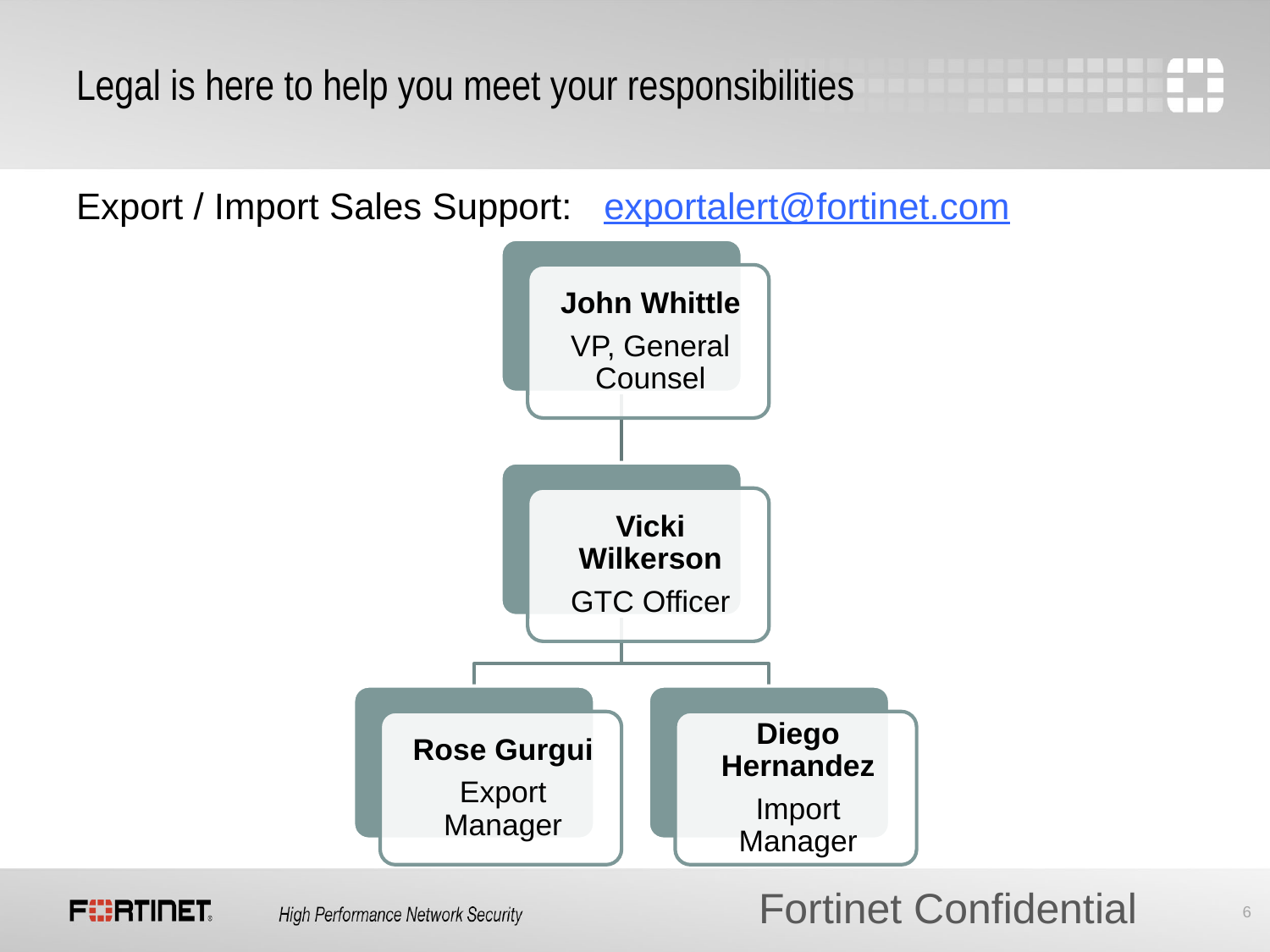

# Legal is here to help you meet your responsibilities
Export / Import Sales Support:   exportalert@fortinet.com

John Whittle
VP, General Counsel
Vicki Wilkerson
GTC Officer
Rose Gurgui
Export Manager
Diego Hernandez
Import Manager
Fortinet Confidential